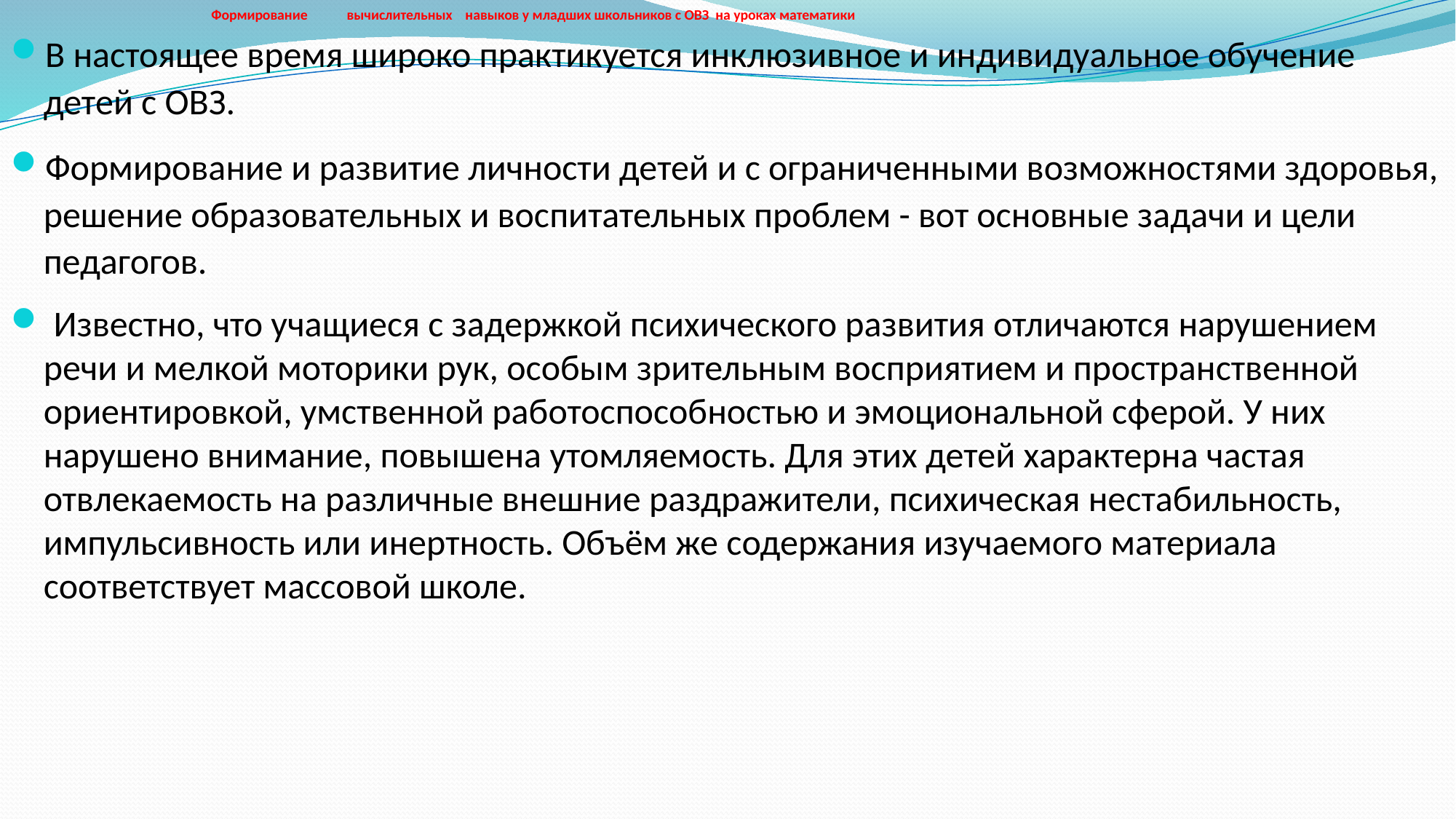

# Формирование            вычислительных    навыков у младших школьников с ОВЗ  на уроках математики
В настоящее время широко практикуется инклюзивное и индивидуальное обучение детей с ОВЗ.
Формирование и развитие личности детей и с ограниченными возможностями здоровья, решение образовательных и воспитательных проблем - вот основные задачи и цели педагогов.
 Известно, что учащиеся с задержкой психического развития отличаются нарушением речи и мелкой моторики рук, особым зрительным восприятием и пространственной ориентировкой, умственной работоспособностью и эмоциональной сферой. У них нарушено внимание, повышена утомляемость. Для этих детей характерна частая отвлекаемость на различные внешние раздражители, психическая нестабильность, импульсивность или инертность. Объём же содержания изучаемого материала соответствует массовой школе.